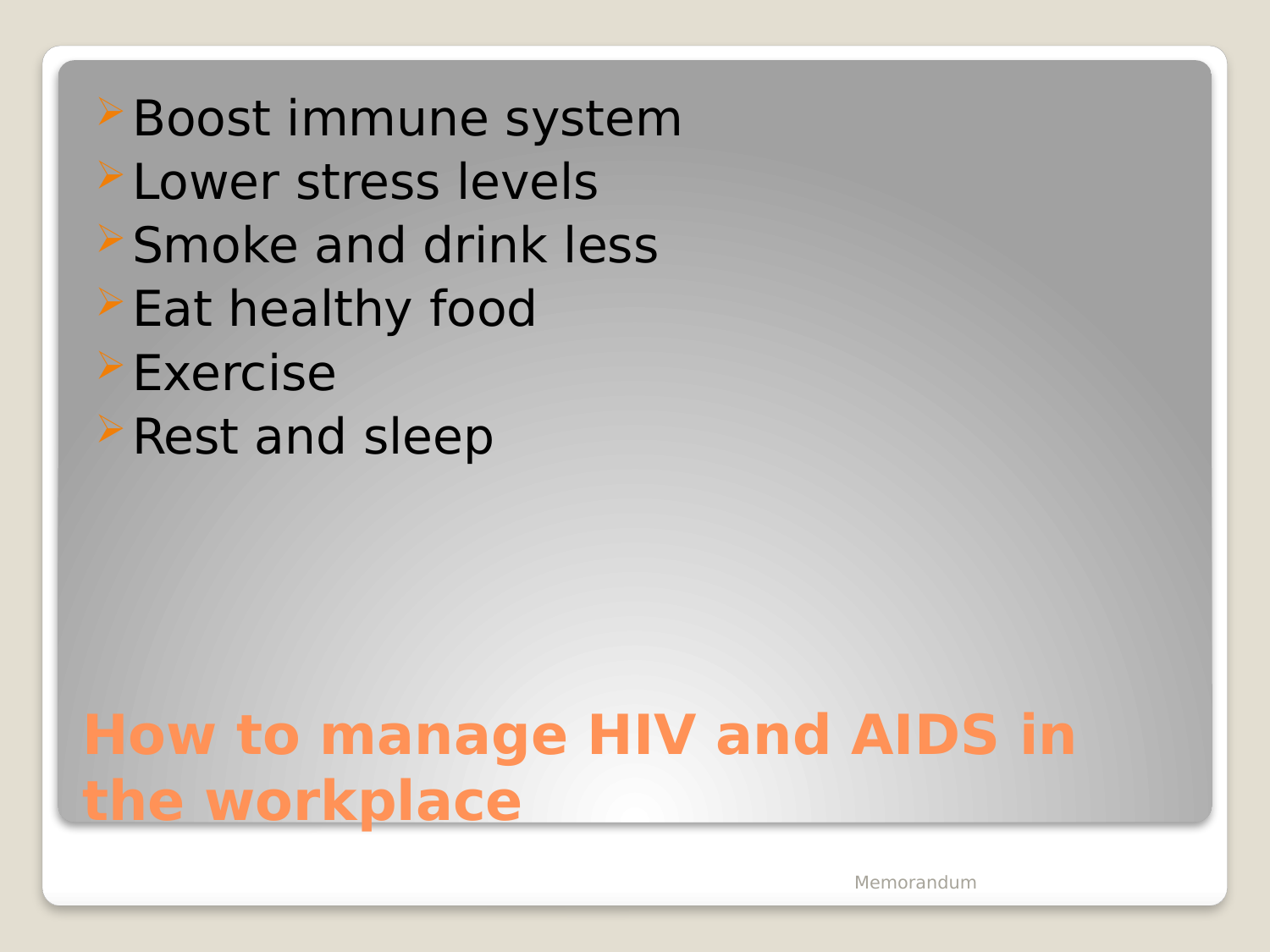

Boost immune system
Lower stress levels
Smoke and drink less
Eat healthy food
Exercise
Rest and sleep
# How to manage HIV and AIDS in the workplace
Memorandum